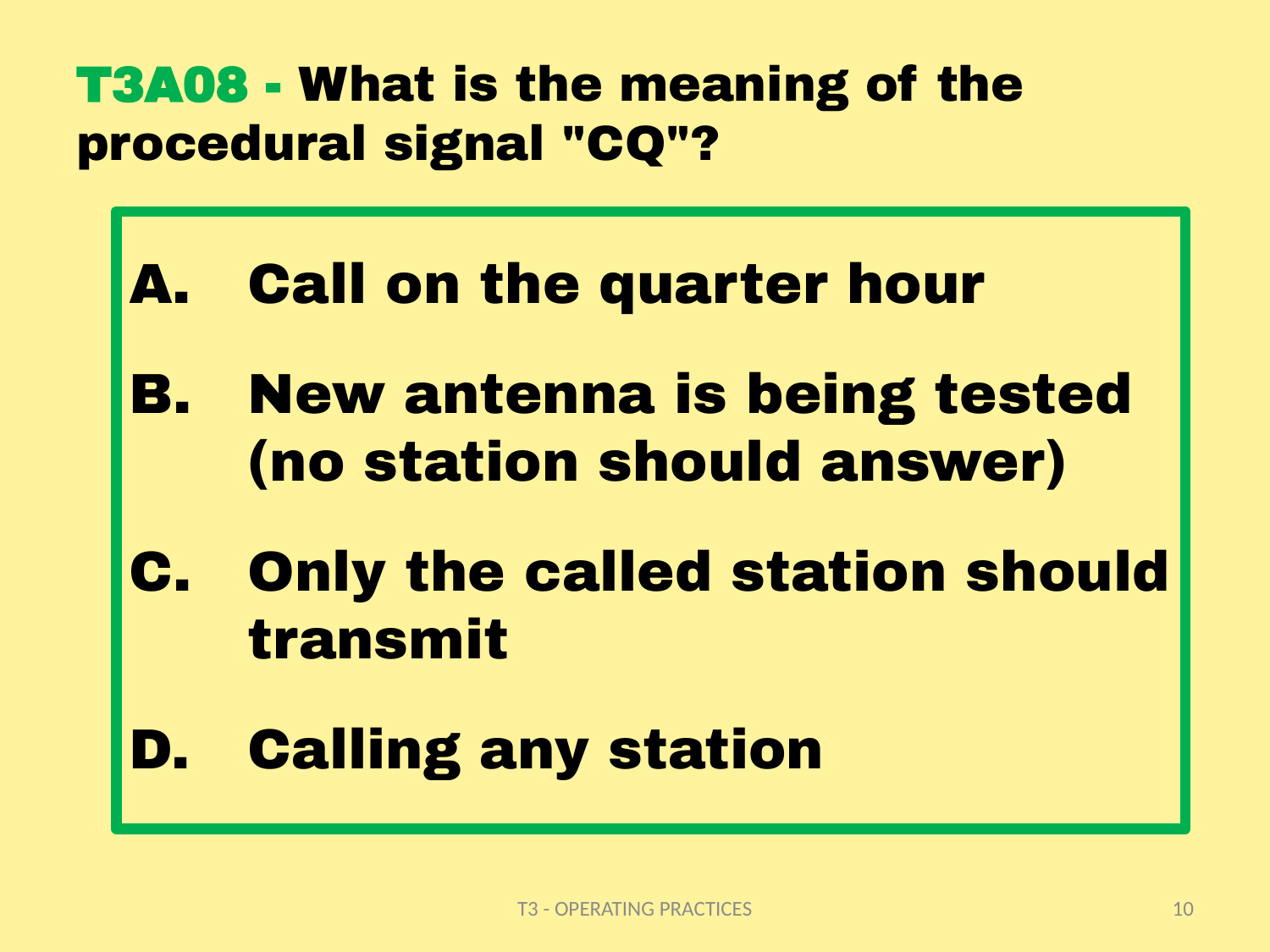

# T3A08 - What is the meaning of the procedural signal "CQ"?

Call on the quarter hour

New antenna is being tested (no station should answer)

Only the called station should transmit

Calling any station

T3 - OPERATING PRACTICES
10